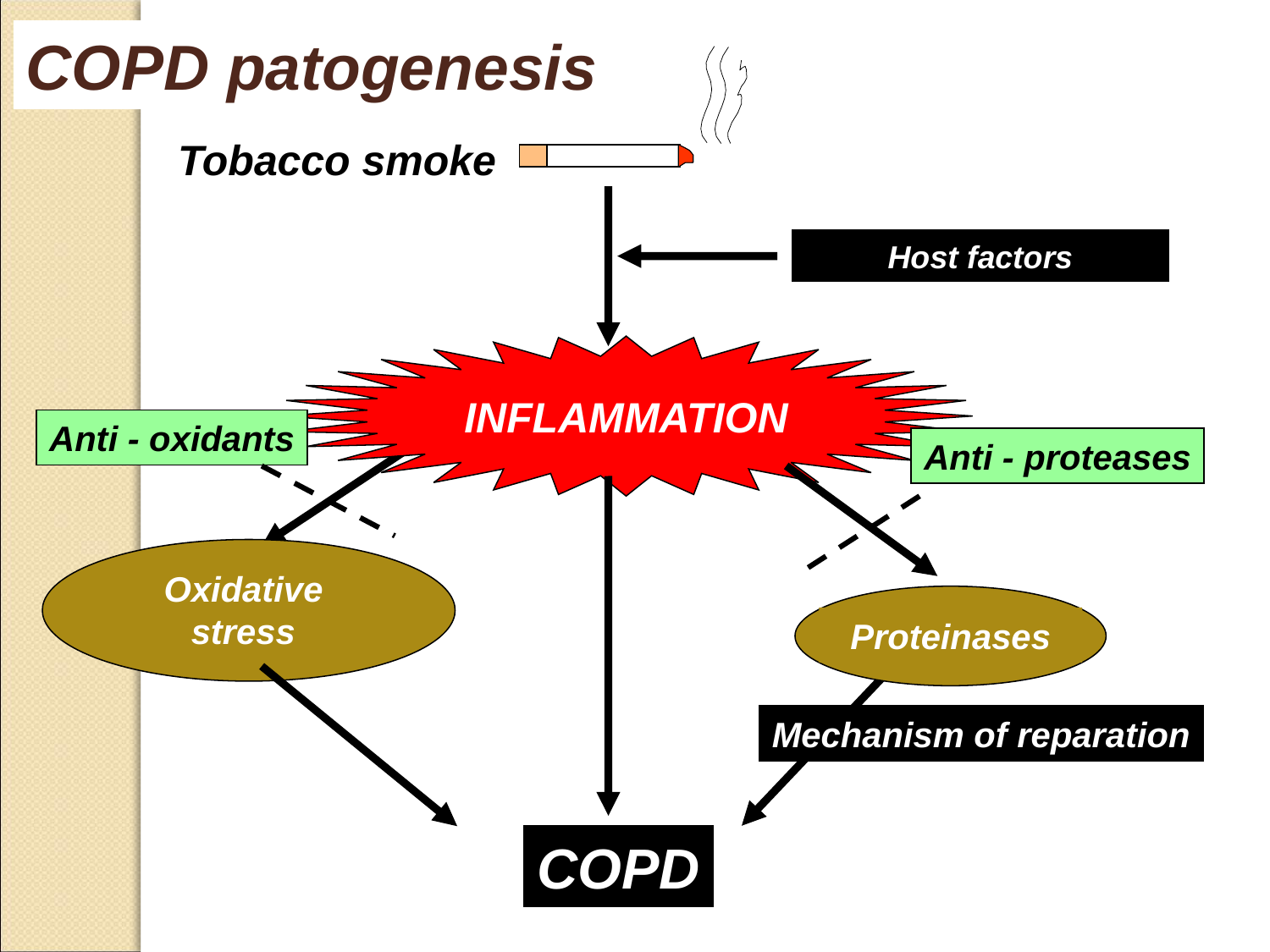

COPD patogenesis

Tobacco smoke

Host factors

INFLAMMATION
Anti - oxidants
Anti - proteases

Oxidative
stress

Proteinases

Mechanism of reparation
COPD